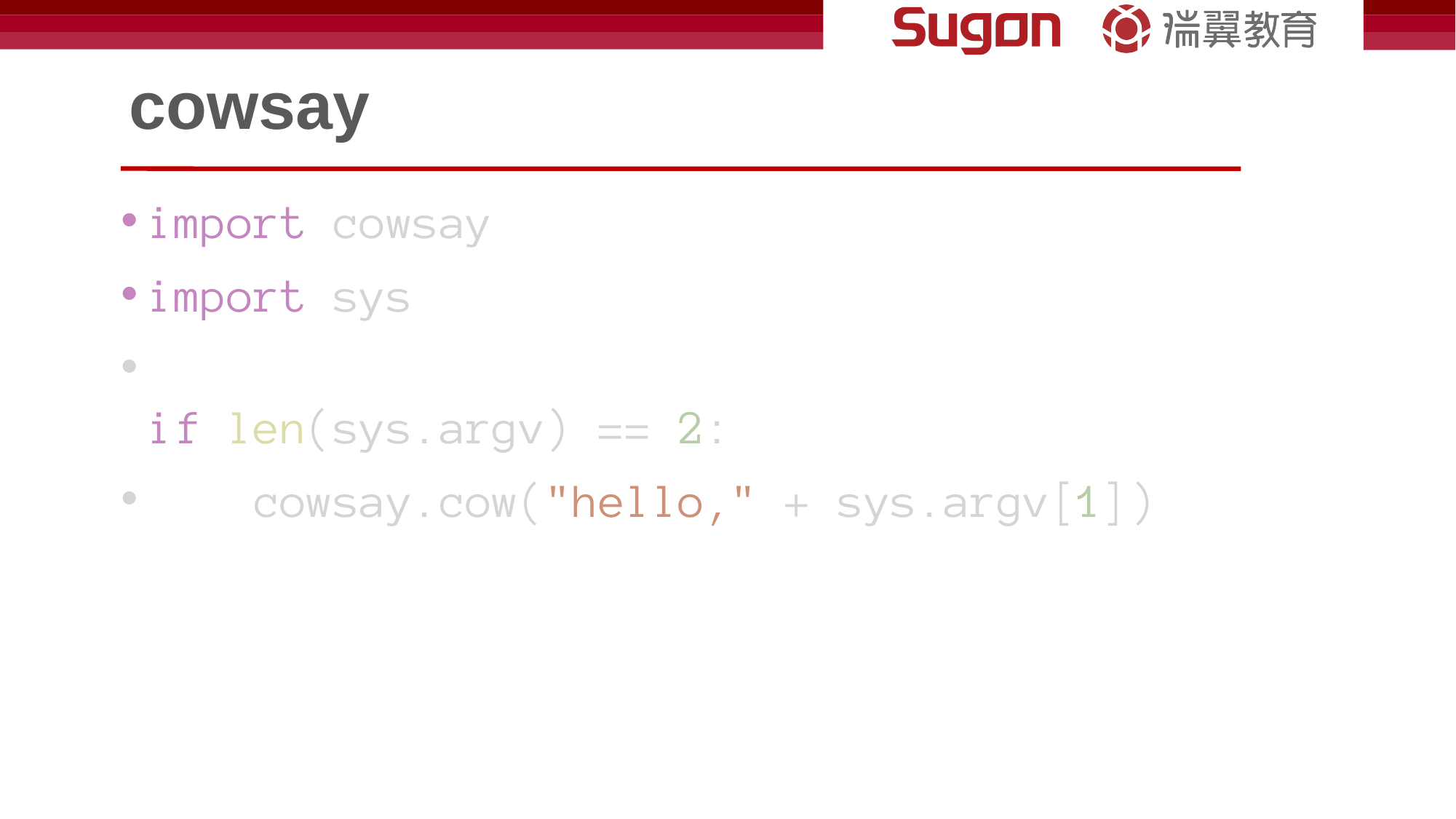

# cowsay
import cowsay
import sys
if len(sys.argv) == 2:
    cowsay.cow("hello," + sys.argv[1])